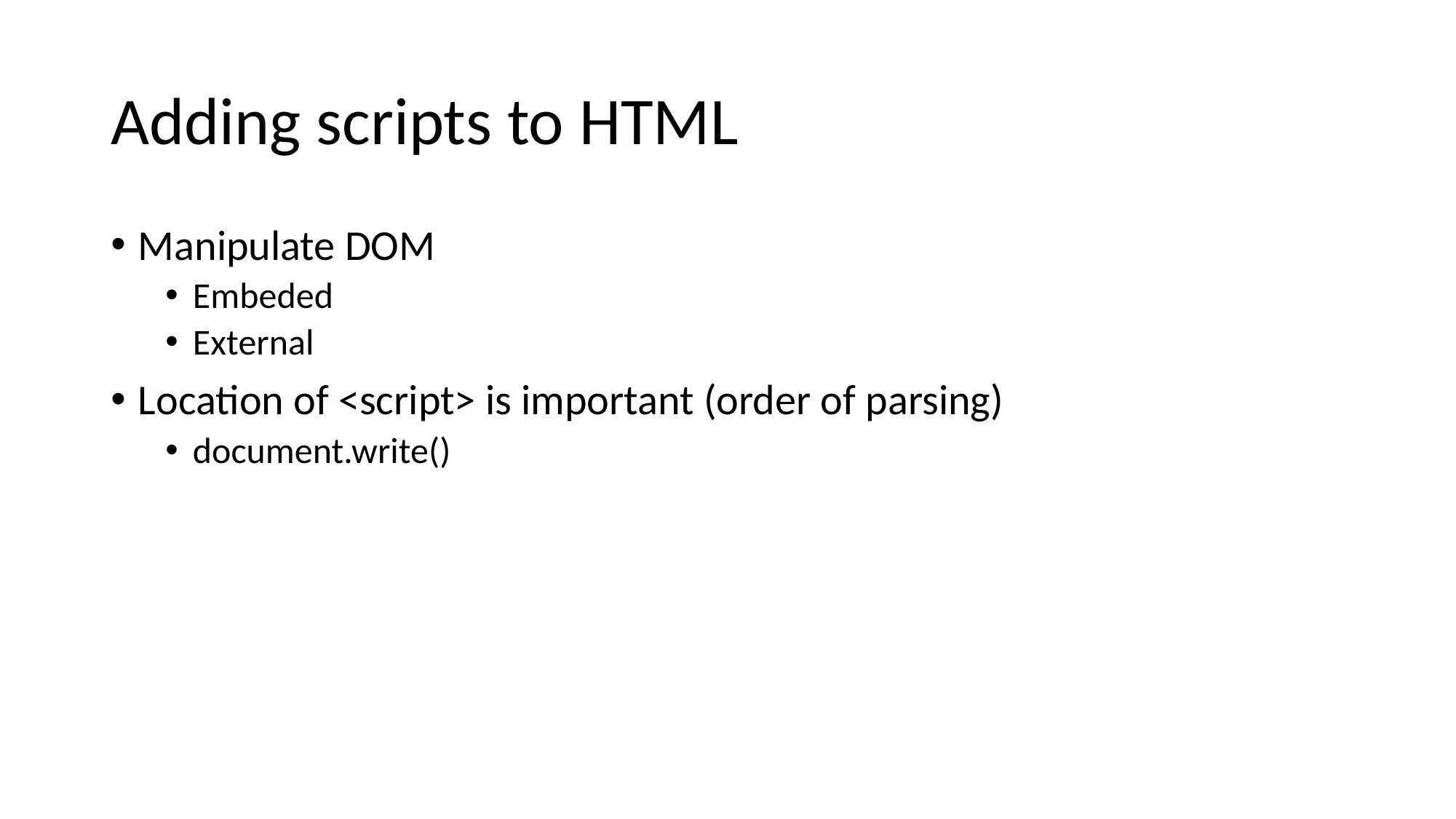

# Adding scripts to HTML
Manipulate DOM
Embeded
External
Location of <script> is important (order of parsing)
document.write()